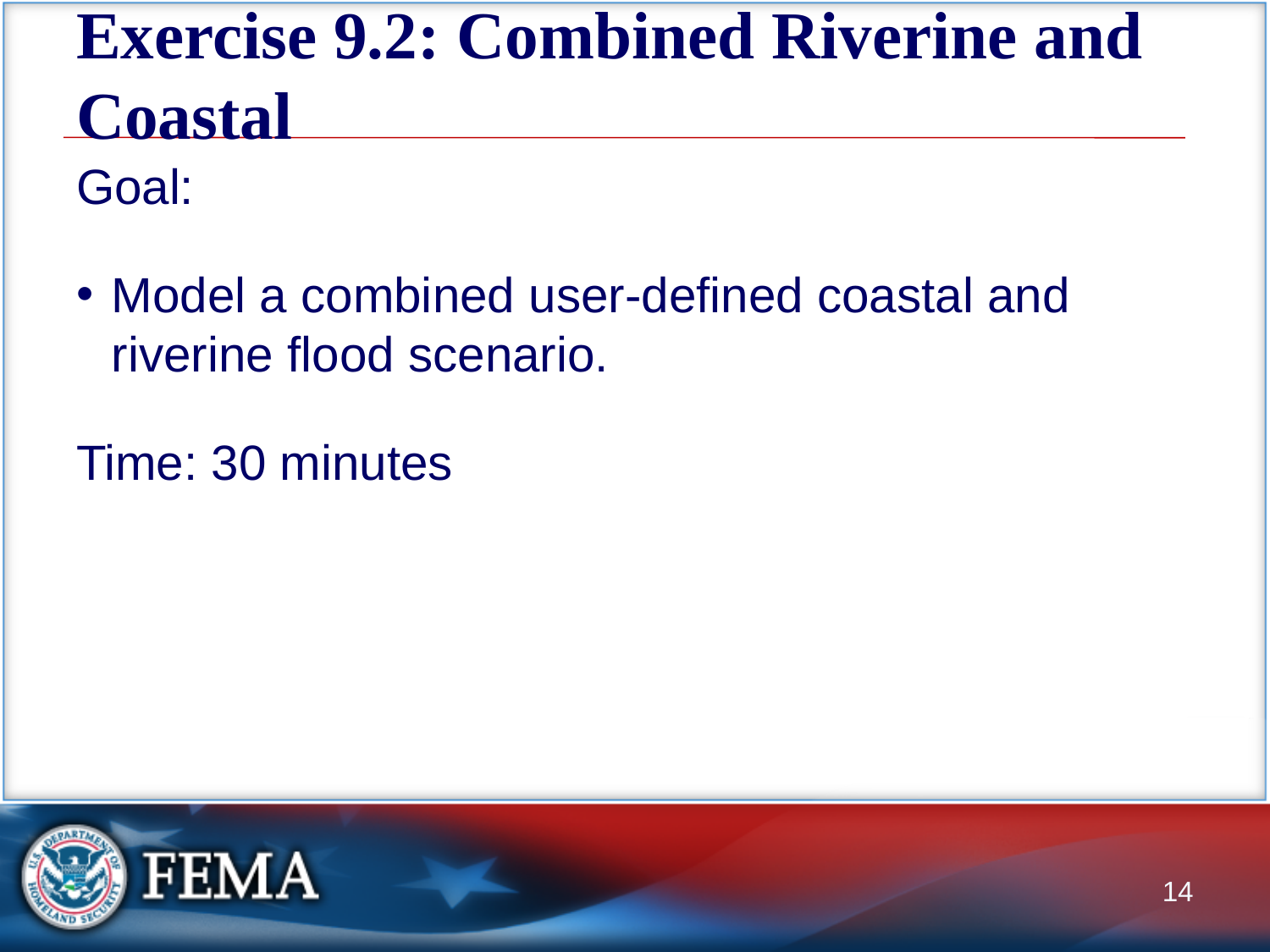

# Exercise 9.2: Combined Riverine and Coastal
Goal:
Model a combined user-defined coastal and riverine flood scenario.
Time: 30 minutes
14